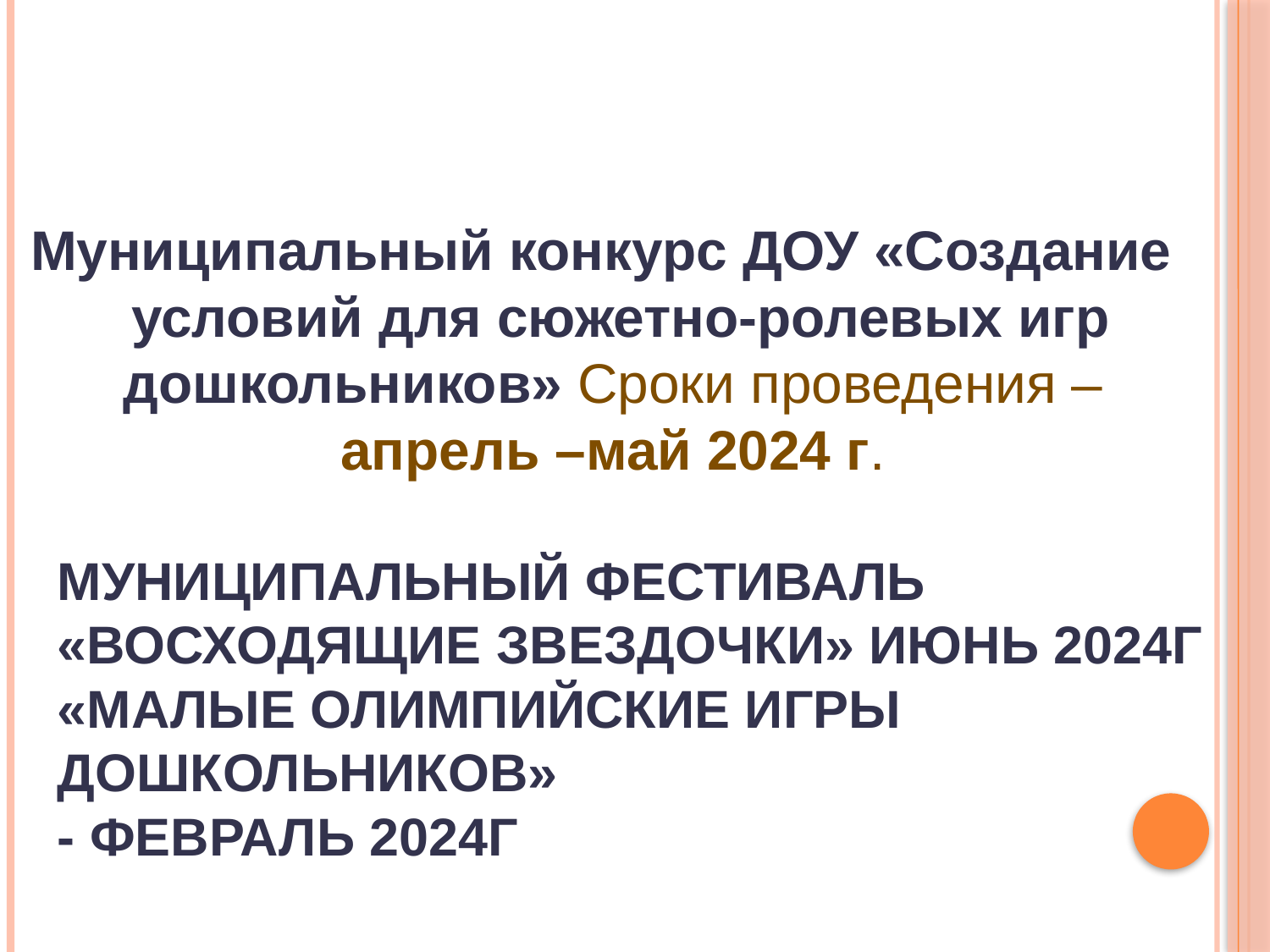

Муниципальный конкурс ДОУ «Создание условий для сюжетно-ролевых игр дошкольников» Сроки проведения –
апрель –май 2024 г.

Муниципальный фестиваль «Восходящие звездочки» июнь 2024г
«Малые олимпийские игры дошкольников»
- февраль 2024г